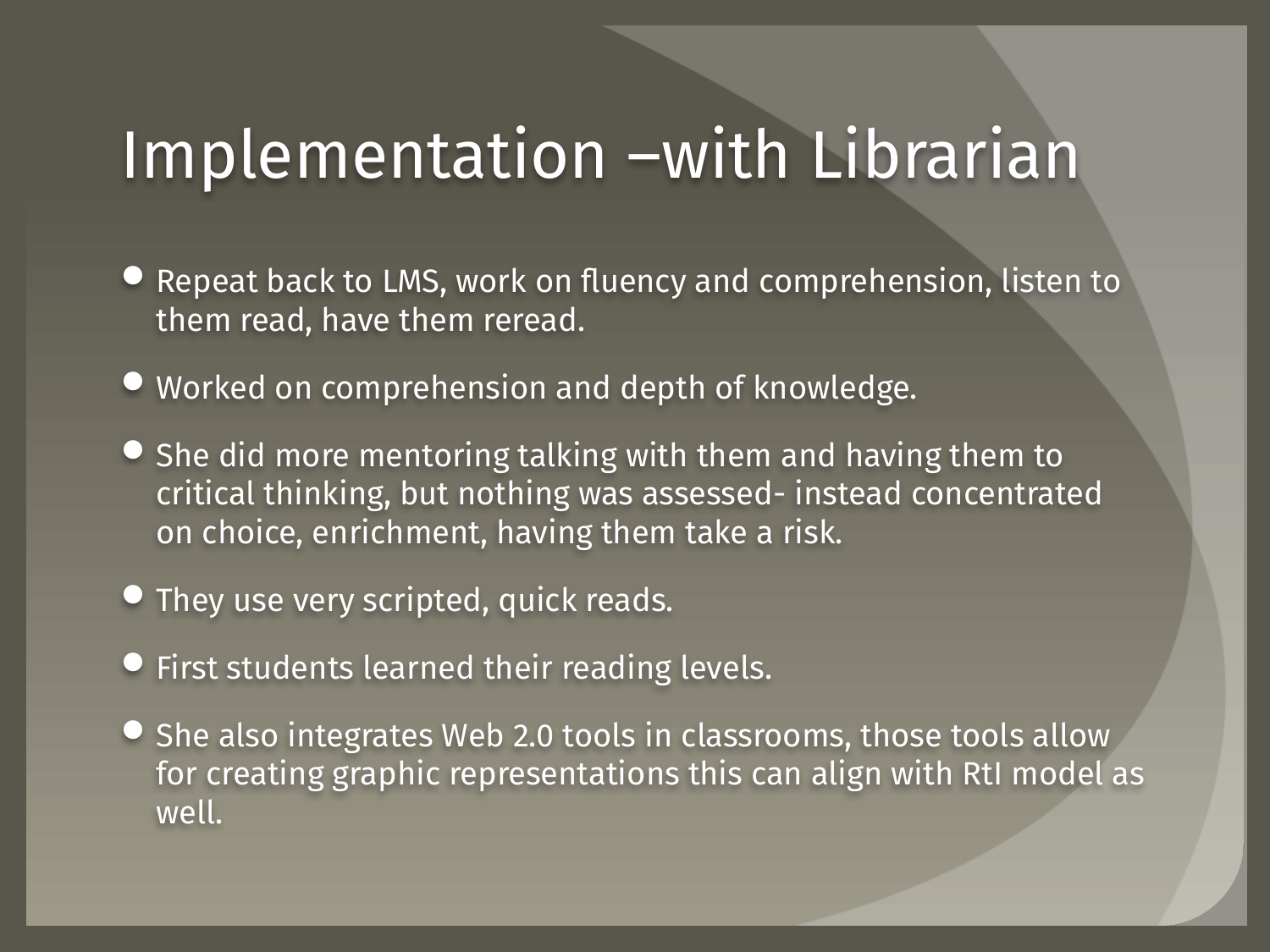

# Implementation –with Librarian
Repeat back to LMS, work on fluency and comprehension, listen to them read, have them reread.
Worked on comprehension and depth of knowledge.
She did more mentoring talking with them and having them to critical thinking, but nothing was assessed- instead concentrated on choice, enrichment, having them take a risk.
They use very scripted, quick reads.
First students learned their reading levels.
She also integrates Web 2.0 tools in classrooms, those tools allow for creating graphic representations this can align with RtI model as well.